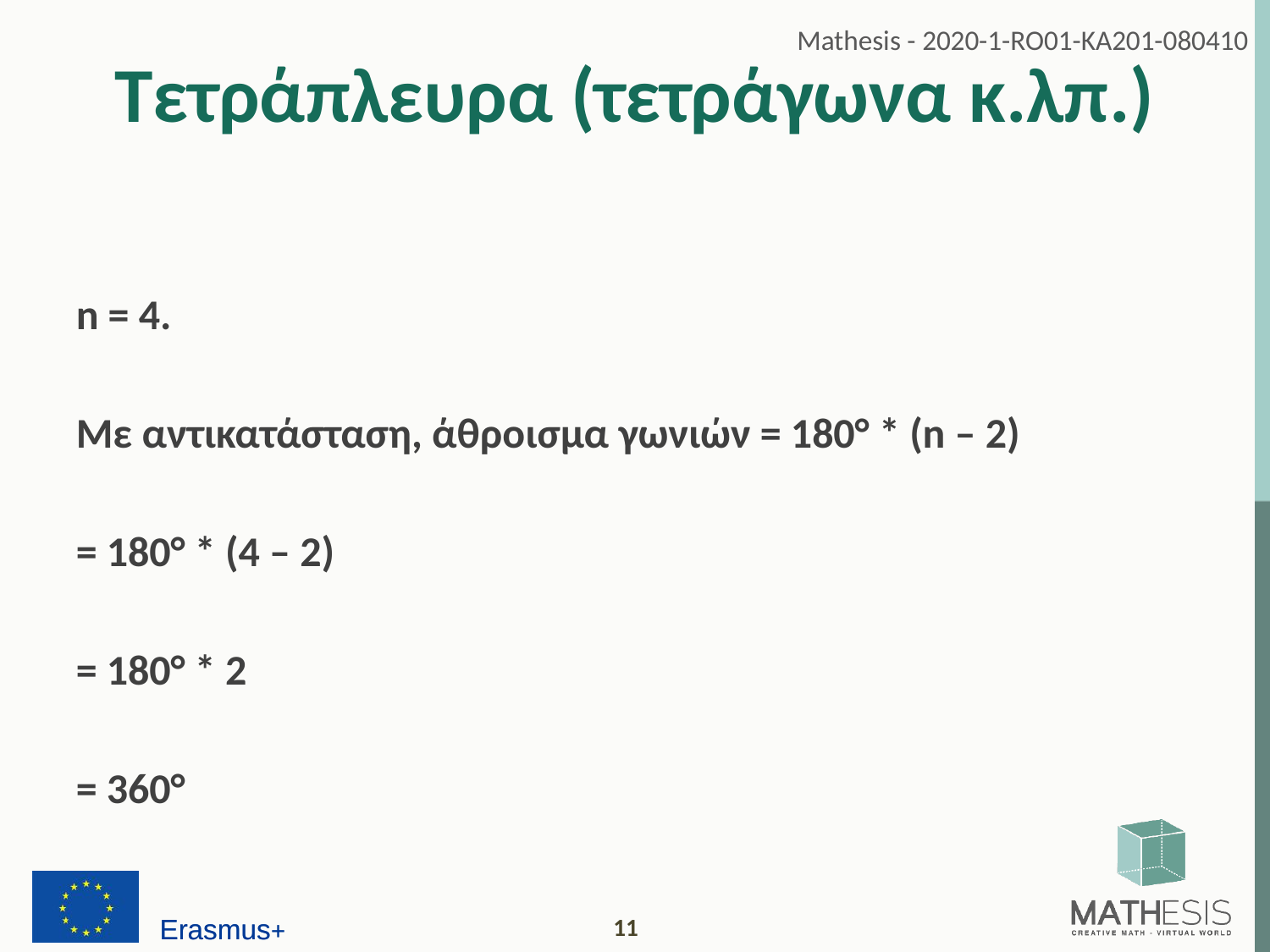

# Τετράπλευρα (τετράγωνα κ.λπ.)

n = 4.

Με αντικατάσταση, άθροισμα γωνιών = 180° * (n – 2)

= 180° * (4 – 2)

= 180° * 2

= 360°